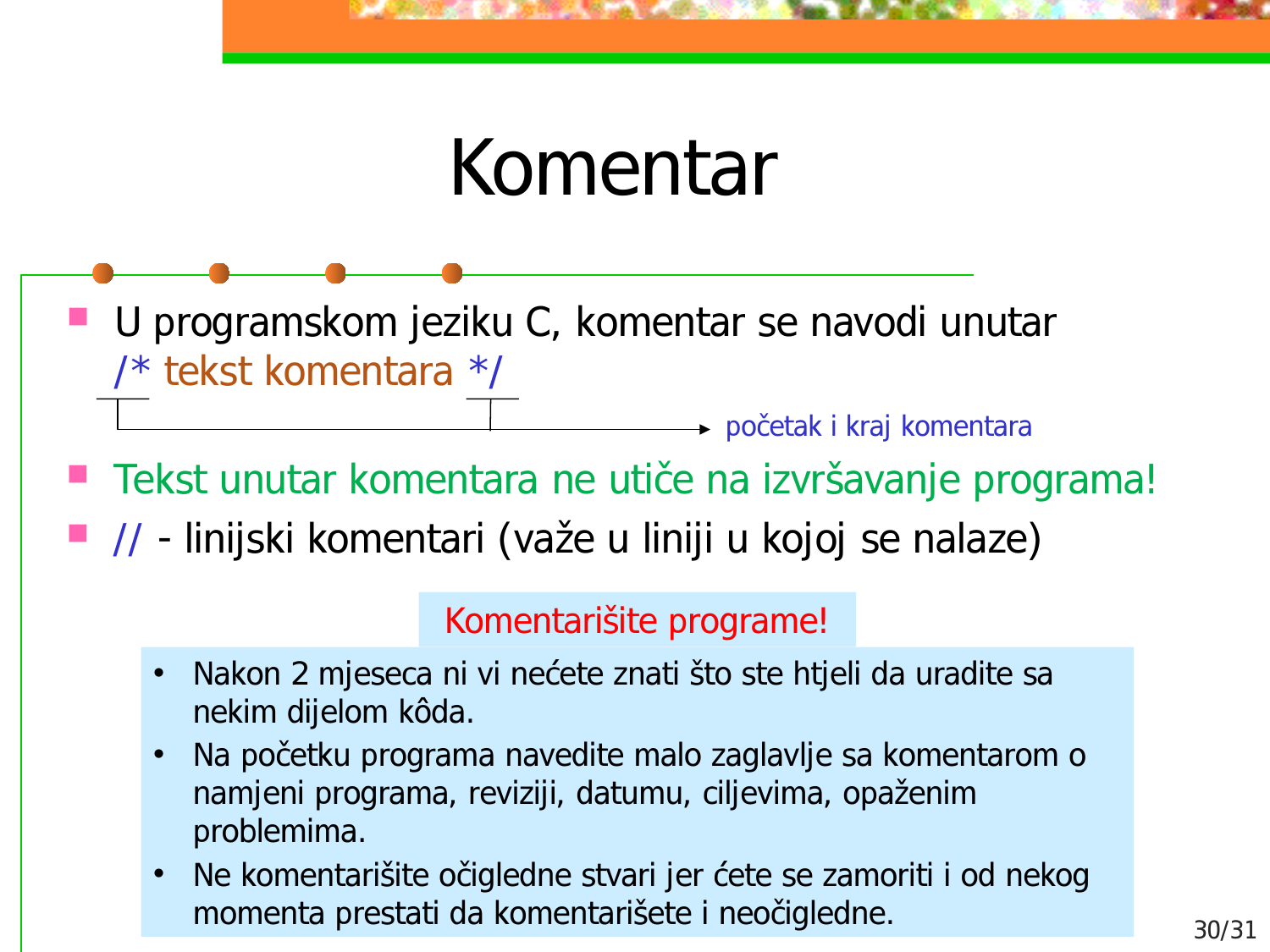

# Komentar
U programskom jeziku C, komentar se navodi unutar
/* tekst komentara */

početak i kraj komentara
Tekst unutar komentara ne utiče na izvršavanje programa!
// - linijski komentari (važe u liniji u kojoj se nalaze)
Komentarišite programe!
Nakon 2 mjeseca ni vi nećete znati što ste htjeli da uradite sa nekim dijelom kôda.
Na početku programa navedite malo zaglavlje sa komentarom o namjeni programa, reviziji, datumu, ciljevima, opaženim problemima.
Ne komentarišite očigledne stvari jer ćete se zamoriti i od nekog momenta prestati da komentarišete i neočigledne.
30/31